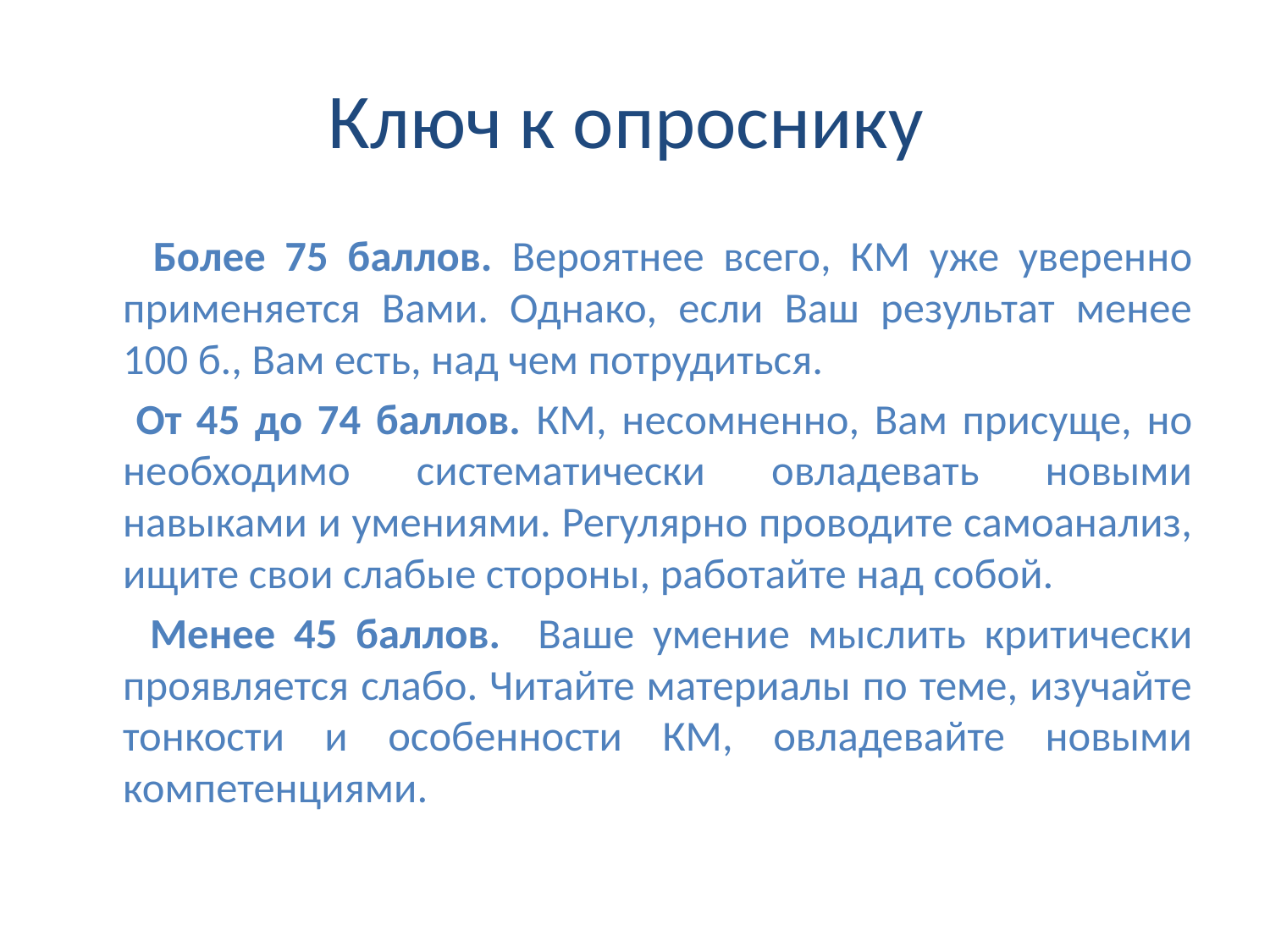

# Ключ к опроснику
    Более 75 баллов. Вероятнее всего, КМ уже уверенно применяется Вами. Однако, если Ваш результат менее 100 б., Вам есть, над чем потрудиться.
    От 45 до 74 баллов. КМ, несомненно, Вам присуще, но необходимо систематически овладевать новыми навыками и умениями. Регулярно проводите самоанализ, ищите свои слабые стороны, работайте над собой.
    Менее 45 баллов.  Ваше умение мыслить критически проявляется слабо. Читайте материалы по теме, изучайте тонкости и особенности КМ, овладевайте новыми компетенциями.